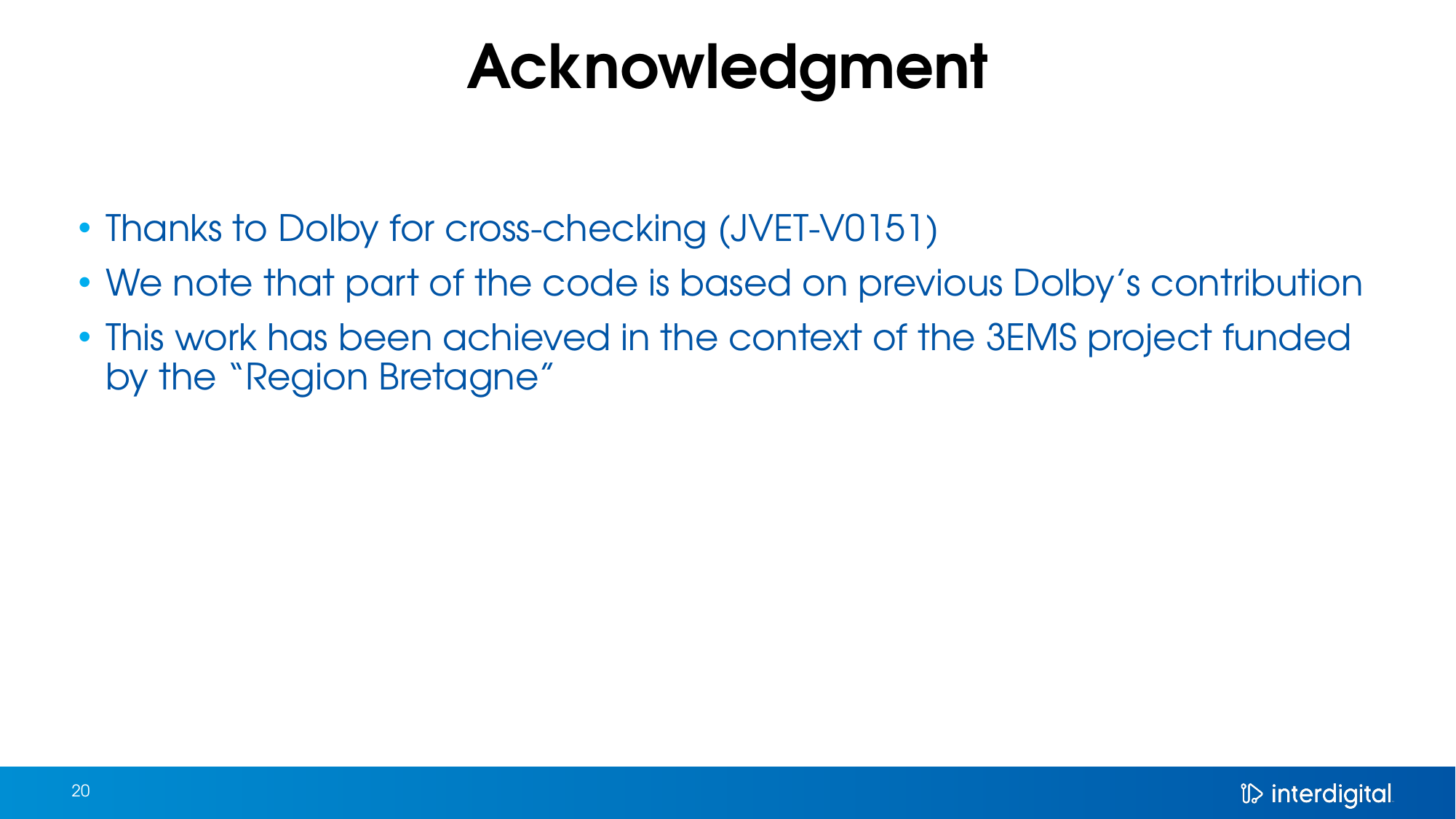

# Acknowledgment

Thanks to Dolby for cross-checking (JVET-V0151)
We note that part of the code is based on previous Dolby’s contribution
This work has been achieved in the context of the 3EMS project funded by the “Region Bretagne”

20